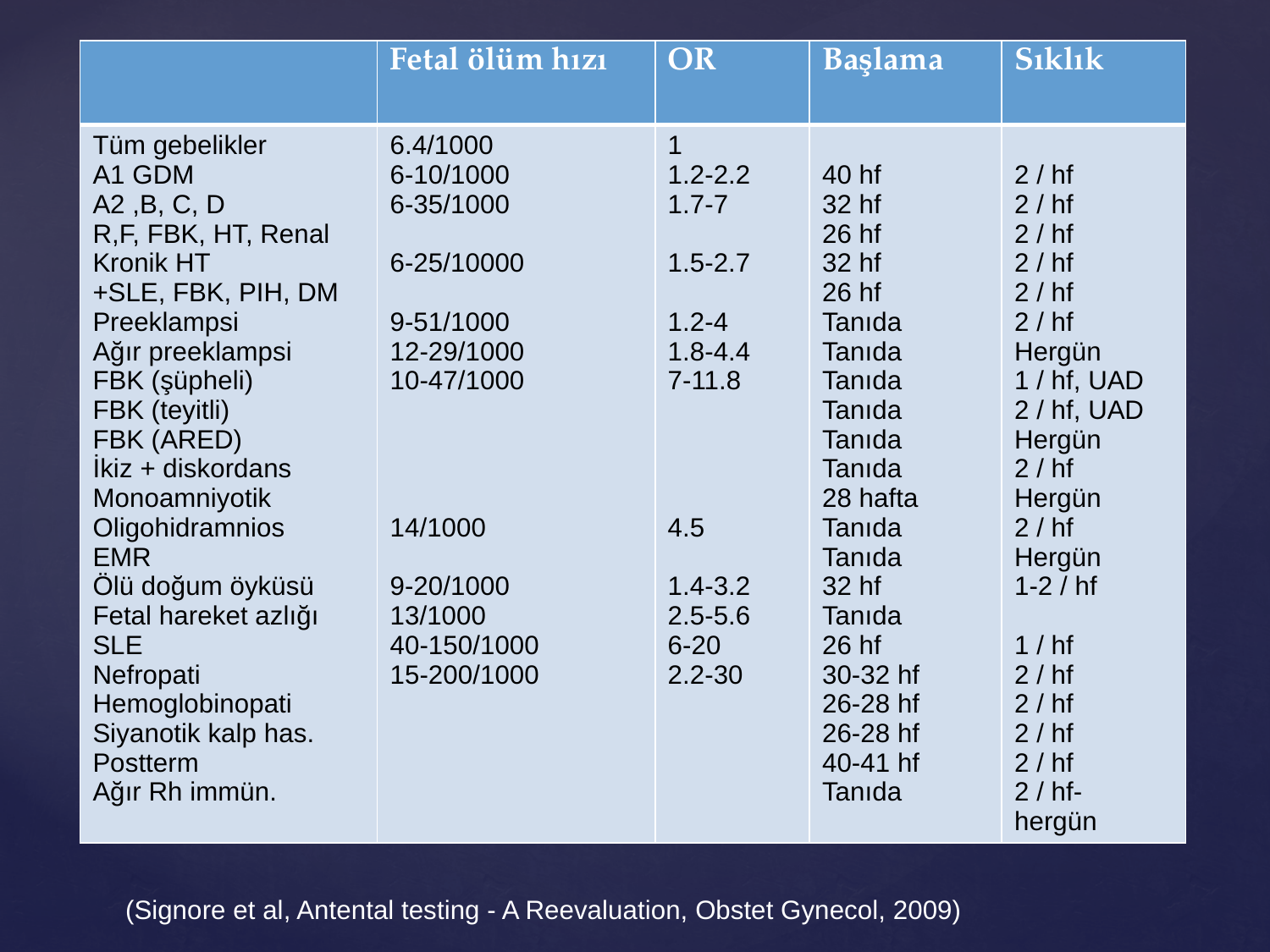

|  | Fetal ölüm hızı | OR | Başlama | Sıklık |
| --- | --- | --- | --- | --- |
| Tüm gebelikler A1 GDM A2 ,B, C, D R,F, FBK, HT, Renal Kronik HT +SLE, FBK, PIH, DM Preeklampsi Ağır preeklampsi FBK (şüpheli) FBK (teyitli) FBK (ARED) İkiz + diskordans Monoamniyotik Oligohidramnios EMR Ölü doğum öyküsü Fetal hareket azlığı SLE Nefropati Hemoglobinopati Siyanotik kalp has. Postterm Ağır Rh immün. | 6.4/1000 6-10/1000 6-35/1000 6-25/10000 9-51/1000 12-29/1000 10-47/1000 14/1000 9-20/1000 13/1000 40-150/1000 15-200/1000 | 1 1.2-2.2 1.7-7 1.5-2.7 1.2-4 1.8-4.4 7-11.8 4.5 1.4-3.2 2.5-5.6 6-20 2.2-30 | 40 hf 32 hf 26 hf 32 hf 26 hf Tanıda Tanıda Tanıda Tanıda Tanıda Tanıda 28 hafta Tanıda Tanıda 32 hf Tanıda 26 hf 30-32 hf 26-28 hf 26-28 hf 40-41 hf Tanıda | 2 / hf 2 / hf 2 / hf 2 / hf 2 / hf 2 / hf Hergün 1 / hf, UAD 2 / hf, UAD Hergün 2 / hf Hergün 2 / hf Hergün 1-2 / hf 1 / hf 2 / hf 2 / hf 2 / hf 2 / hf 2 / hf- hergün |
(Signore et al, Antental testing - A Reevaluation, Obstet Gynecol, 2009)